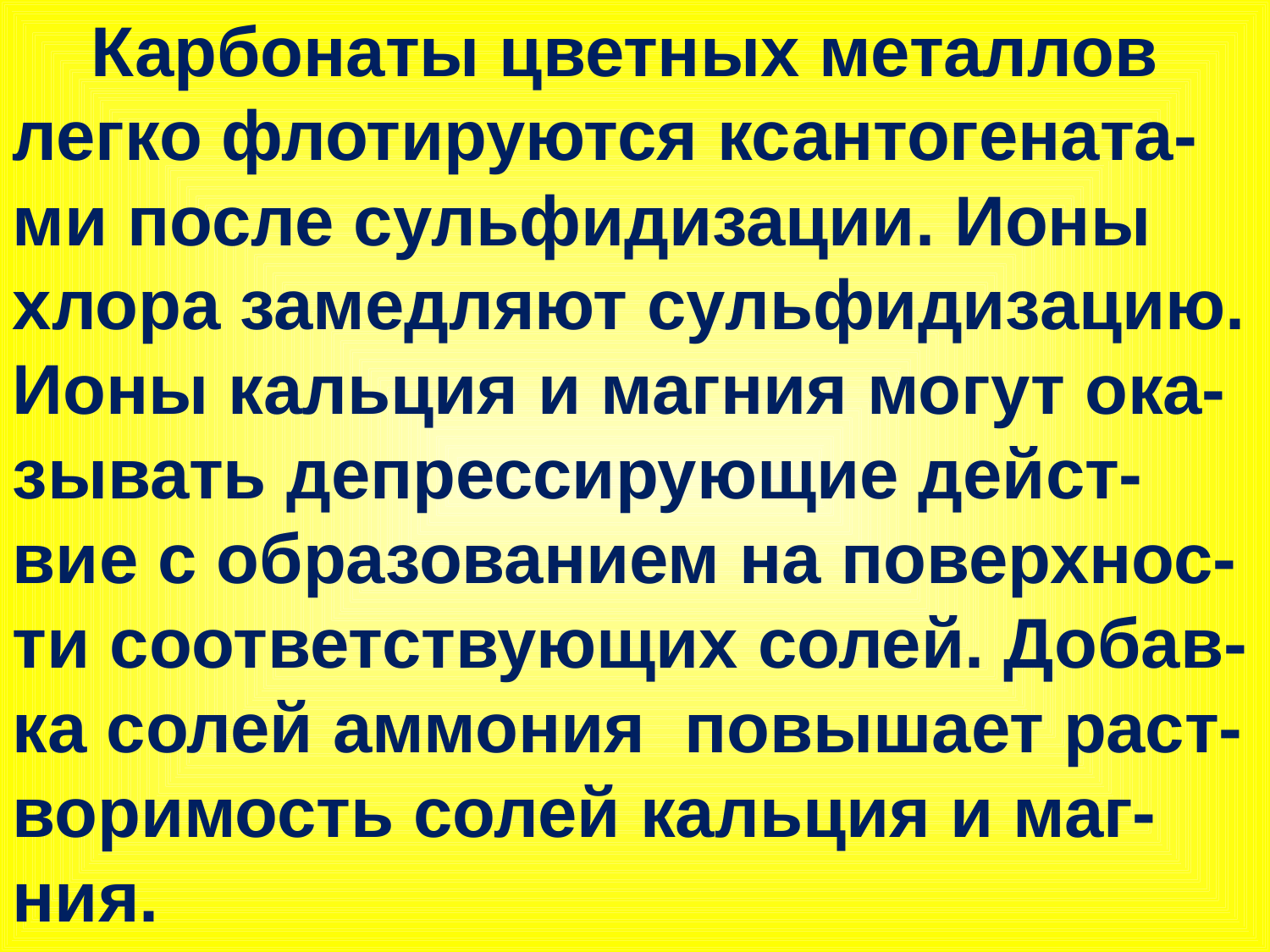

Карбонаты цветных металлов легко флотируются ксантогената-ми после сульфидизации. Ионы хлора замедляют сульфидизацию. Ионы кальция и магния могут ока-зывать депрессирующие дейст-вие с образованием на поверхнос-ти соответствующих солей. Добав-ка солей аммония  повышает раст-воримость солей кальция и маг-ния.